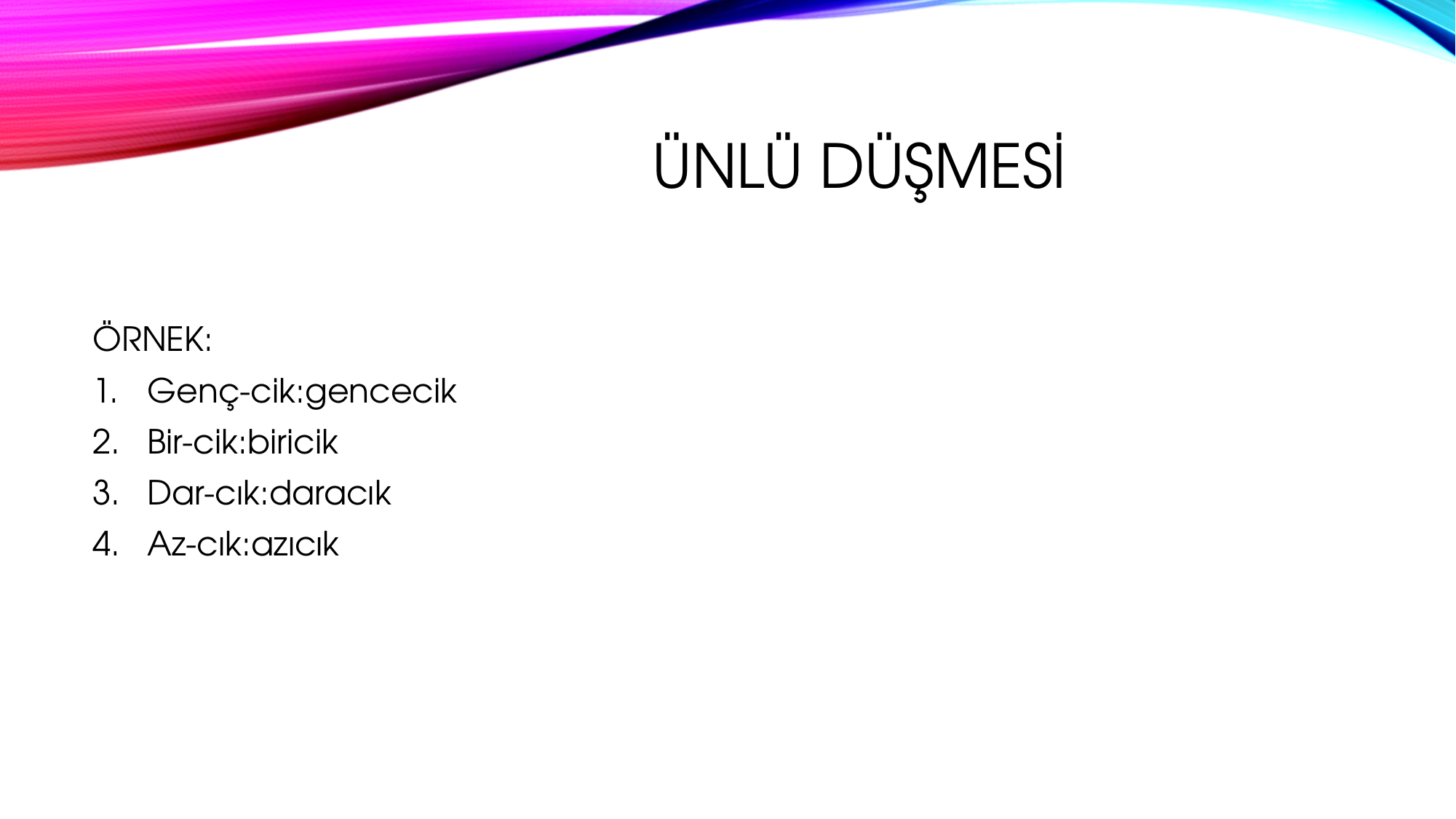

# Ünlü düşmesi

ÖRNEK:
Genç-cik:gencecik
Bir-cik:biricik
Dar-cık:daracık
Az-cık:azıcık